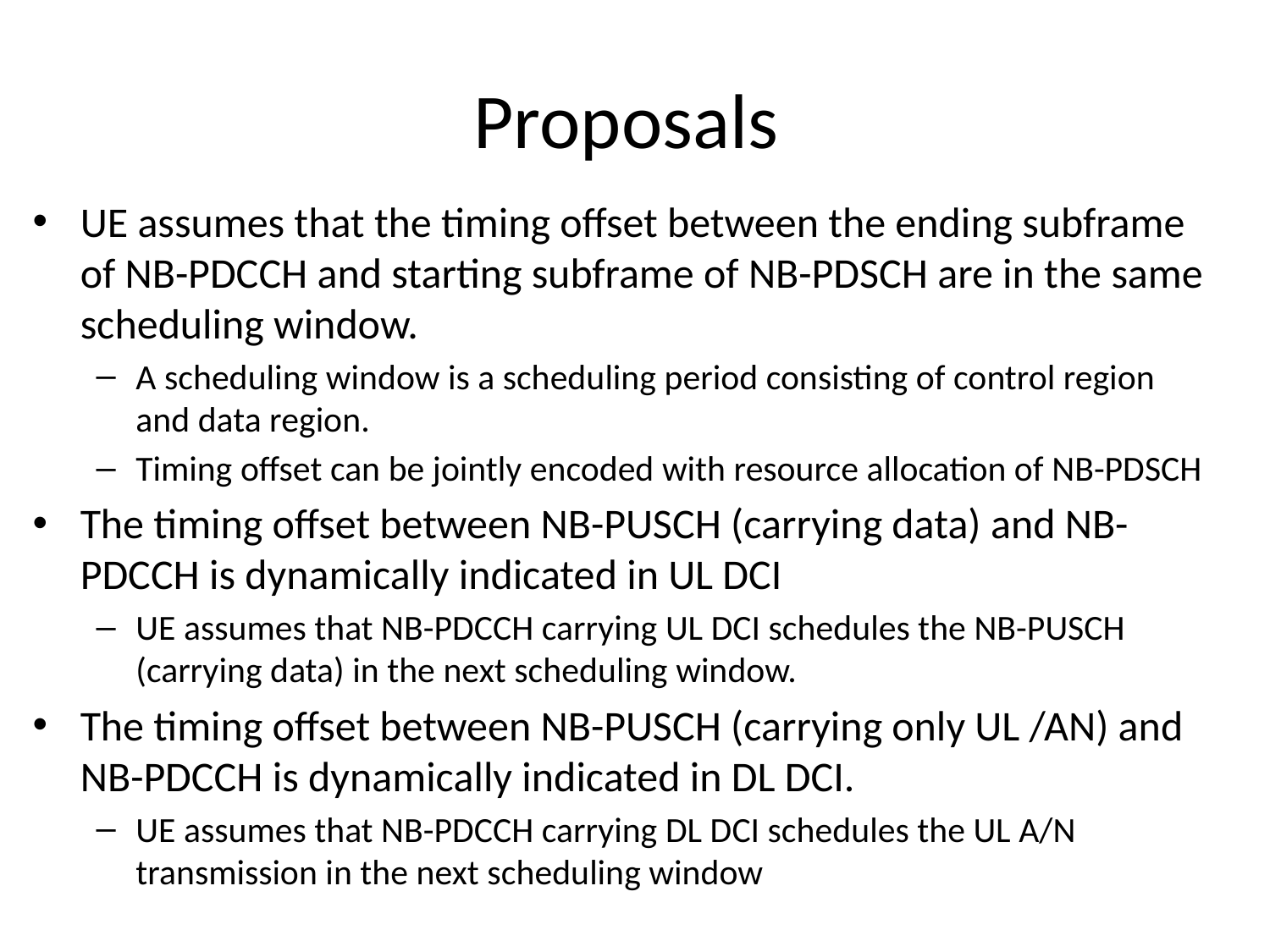

# Proposals
UE assumes that the timing offset between the ending subframe of NB-PDCCH and starting subframe of NB-PDSCH are in the same scheduling window.
A scheduling window is a scheduling period consisting of control region and data region.
Timing offset can be jointly encoded with resource allocation of NB-PDSCH
The timing offset between NB-PUSCH (carrying data) and NB-PDCCH is dynamically indicated in UL DCI
UE assumes that NB-PDCCH carrying UL DCI schedules the NB-PUSCH (carrying data) in the next scheduling window.
The timing offset between NB-PUSCH (carrying only UL /AN) and NB-PDCCH is dynamically indicated in DL DCI.
UE assumes that NB-PDCCH carrying DL DCI schedules the UL A/N transmission in the next scheduling window